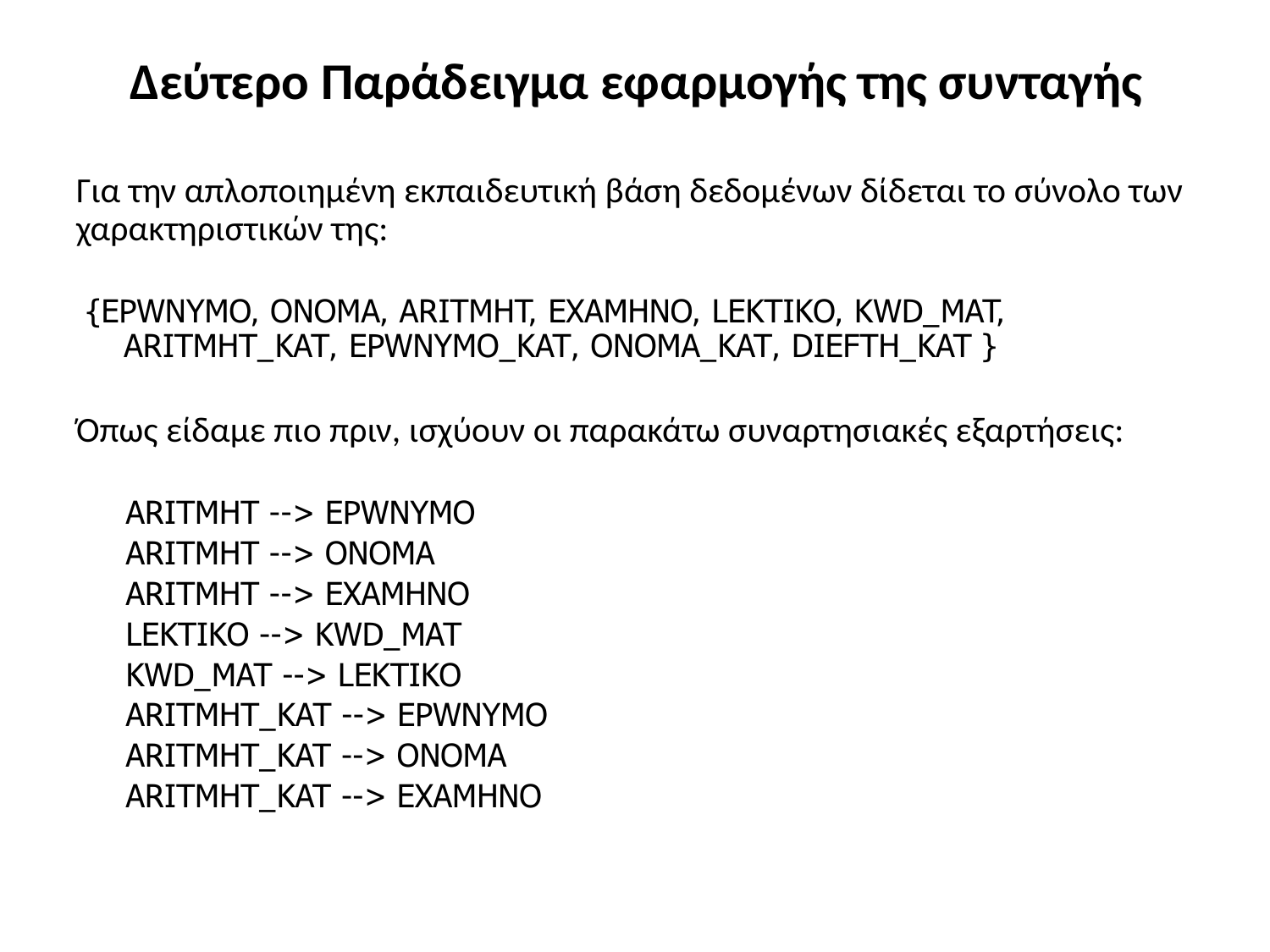

# Δεύτερο Παράδειγμα εφαρμογής της συνταγής
Για την απλοποιημένη εκπαιδευτική βάση δεδομένων δίδεται το σύνολο των χαρακτηριστικών της:

 {EPWNYMO, ONOMA, ARITMHT, EXAMHNO, LEKTIKO, KWD_MAT, ARITMHT_KAT, EPWNYMO_KAT, ONOMA_KAT, DIEFTH_KAT }

Όπως είδαμε πιο πριν, ισχύουν οι παρακάτω συναρτησιακές εξαρτήσεις:

ARITMHT --> EPWNYMO
ARITMHT --> ONOMA
ARITMHT --> EXAMHNO
LEKTIKO --> KWD_MAT
KWD_MAT --> LEKTIKO
ARITMHT_KAT --> EPWNYMO
ARITMHT_KAT --> ONOMA
ARITMHT_KAT --> EXAMHNO